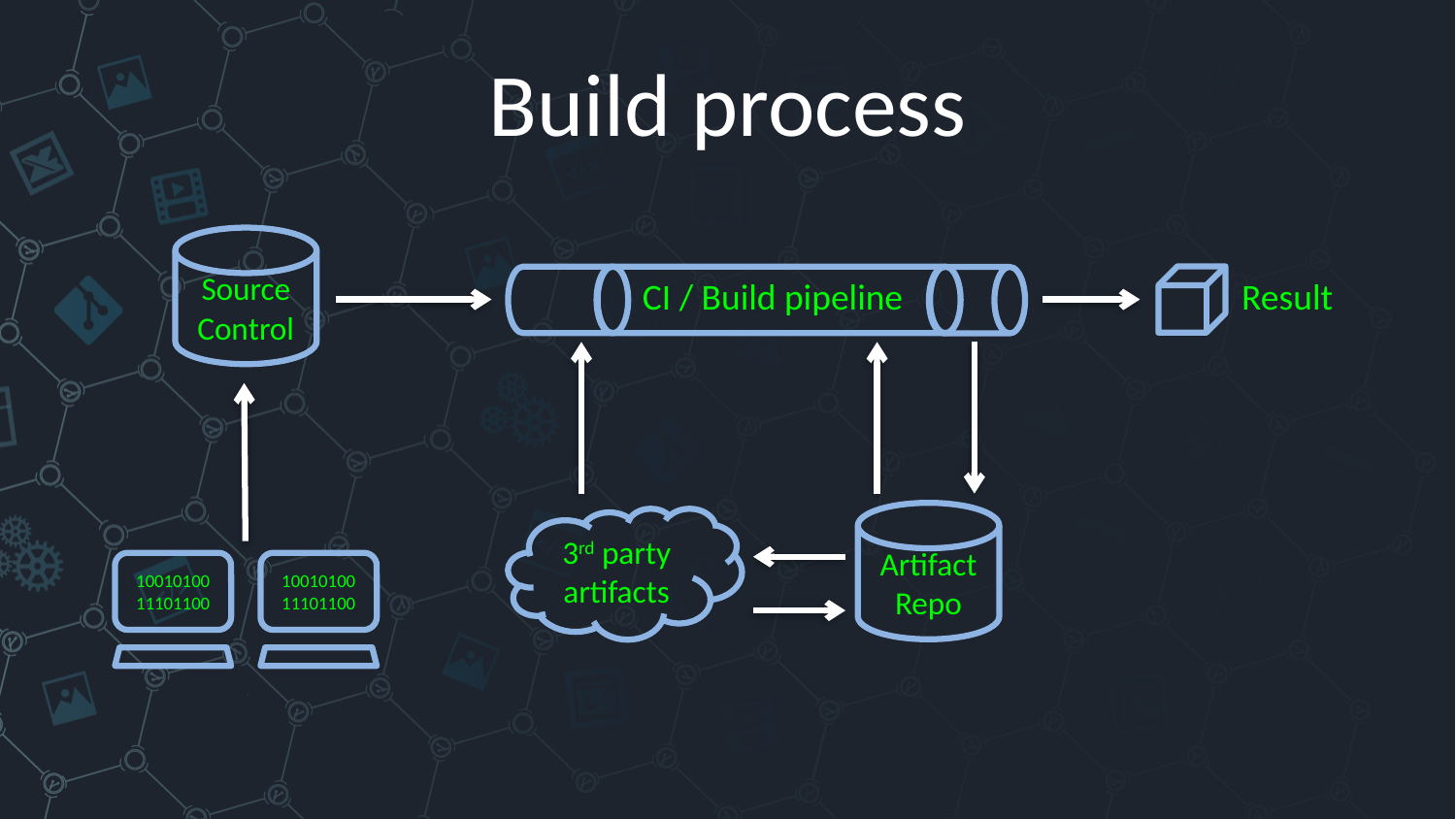

# Build process

Source Control
10010100
11101100
10010100
11101100

Result
CI / Build pipeline
ArtifactRepo
3rd party artifacts